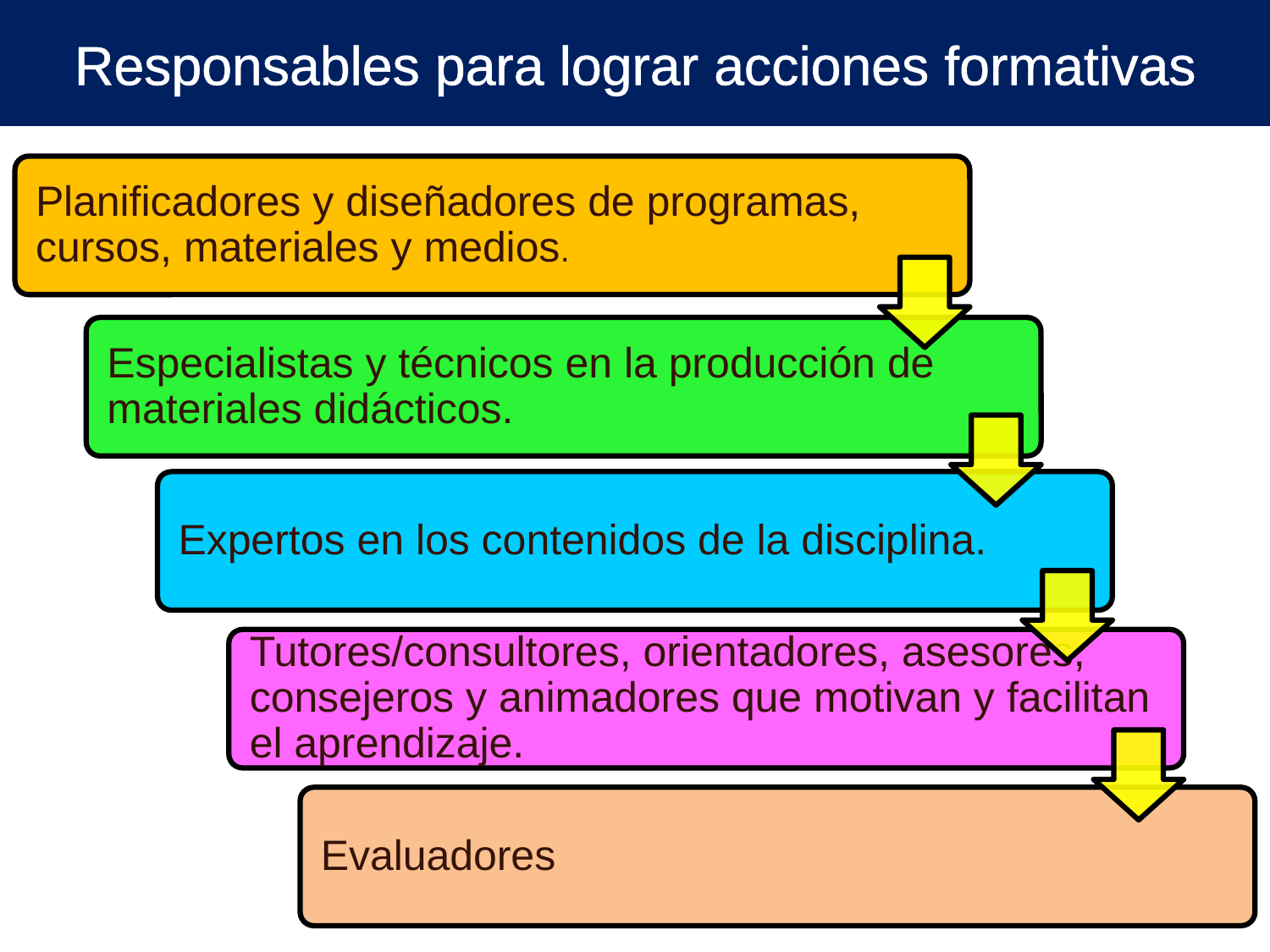

# Responsables para lograr acciones formativas
Planificadores y diseñadores de programas, cursos, materiales y medios.
Especialistas y técnicos en la producción de materiales didácticos.
Expertos en los contenidos de la disciplina.
Tutores/consultores, orientadores, asesores, consejeros y animadores que motivan y facilitan el aprendizaje.
Evaluadores